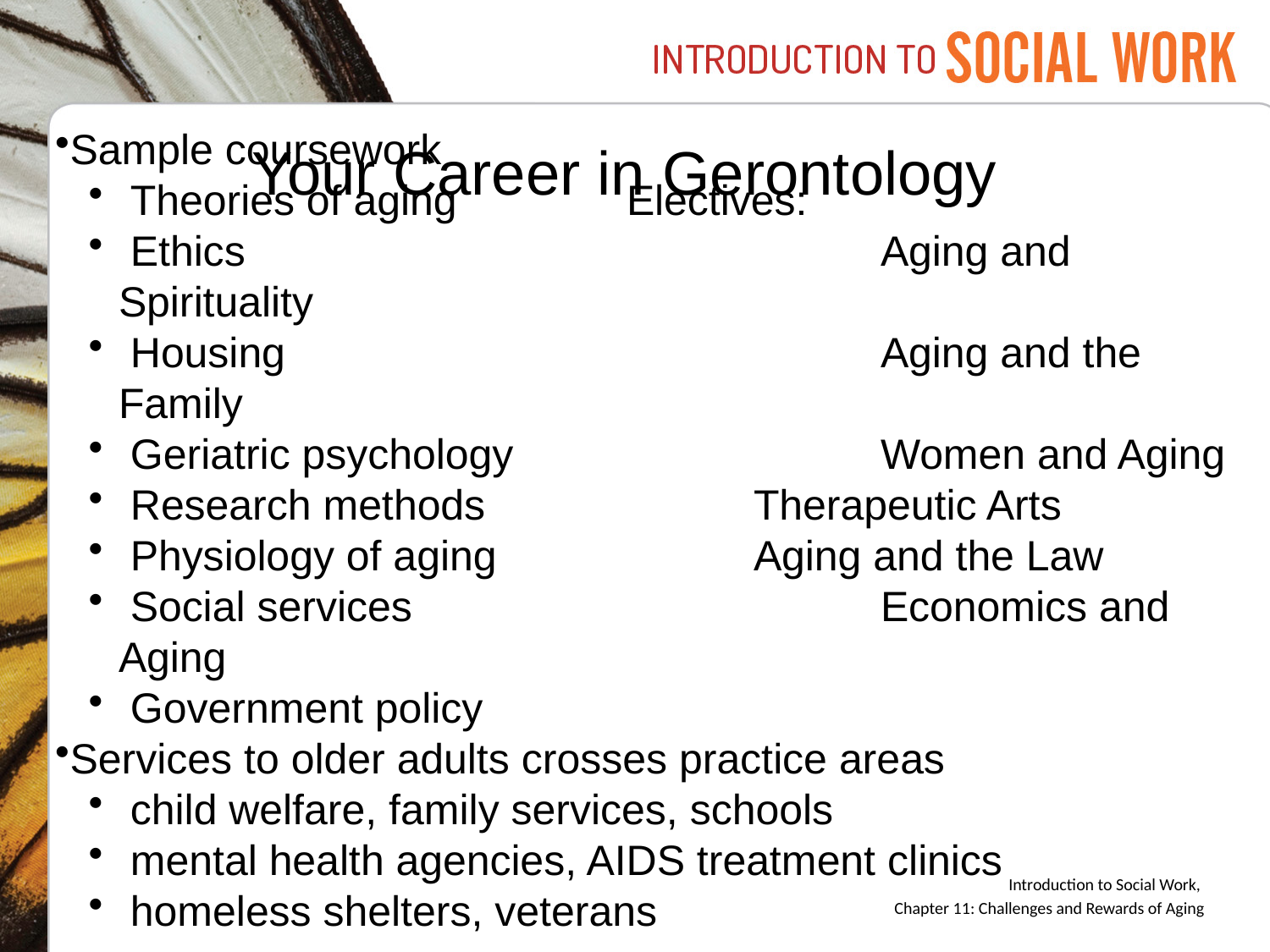

# Your Career in Gerontology
Sample coursework
 Theories of aging		Electives:
 Ethics					Aging and Spirituality
 Housing					Aging and the Family
 Geriatric psychology			Women and Aging
 Research methods			Therapeutic Arts
 Physiology of aging			Aging and the Law
 Social services				Economics and Aging
 Government policy
Services to older adults crosses practice areas
 child welfare, family services, schools
 mental health agencies, AIDS treatment clinics
 homeless shelters, veterans

Introduction to Social Work,
Chapter 11: Challenges and Rewards of Aging